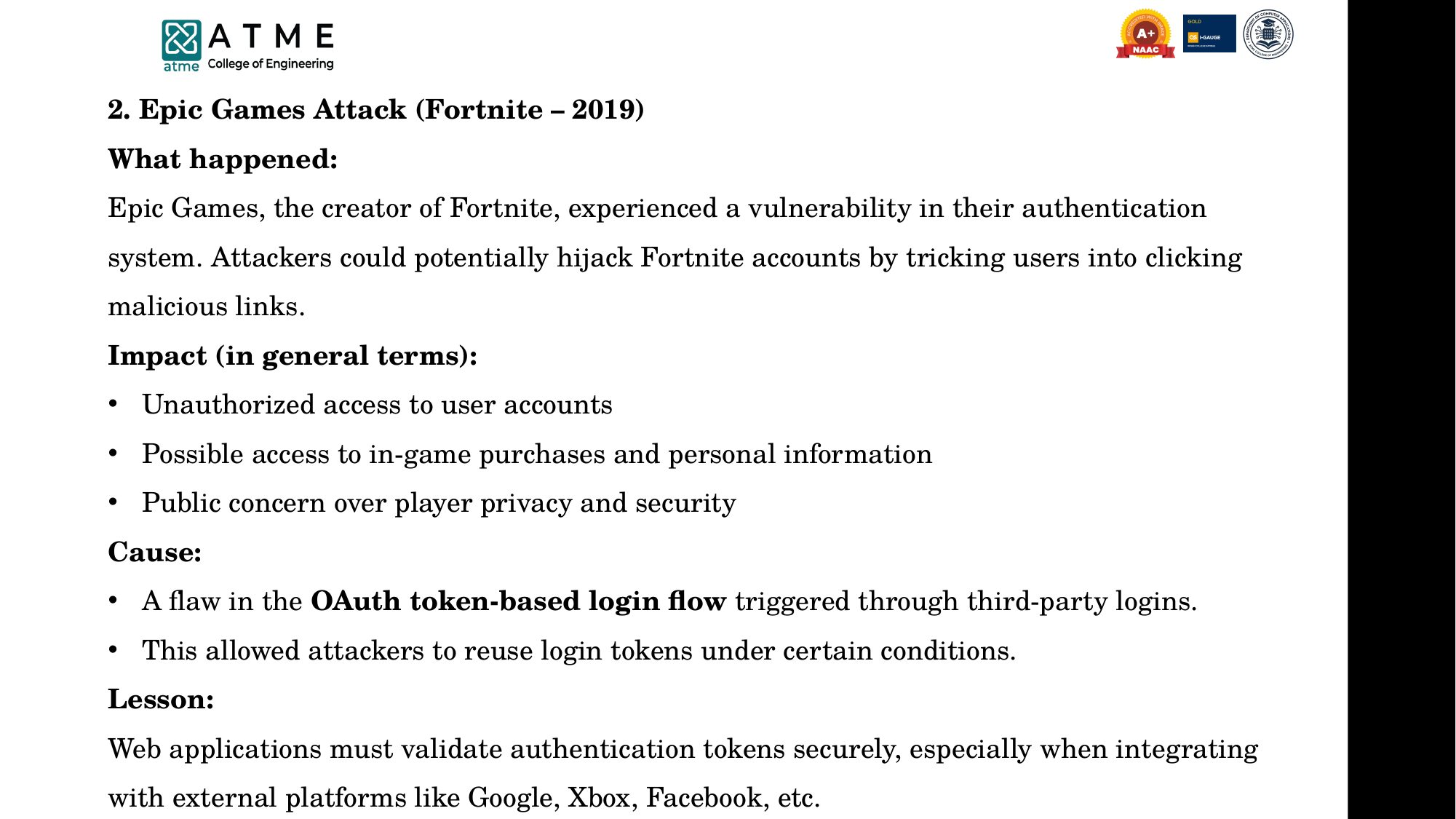

2. Epic Games Attack (Fortnite – 2019)
What happened:
Epic Games, the creator of Fortnite, experienced a vulnerability in their authentication system. Attackers could potentially hijack Fortnite accounts by tricking users into clicking malicious links.
Impact (in general terms):
Unauthorized access to user accounts
Possible access to in-game purchases and personal information
Public concern over player privacy and security
Cause:
A flaw in the OAuth token-based login flow triggered through third-party logins.
This allowed attackers to reuse login tokens under certain conditions.
Lesson:
Web applications must validate authentication tokens securely, especially when integrating with external platforms like Google, Xbox, Facebook, etc.